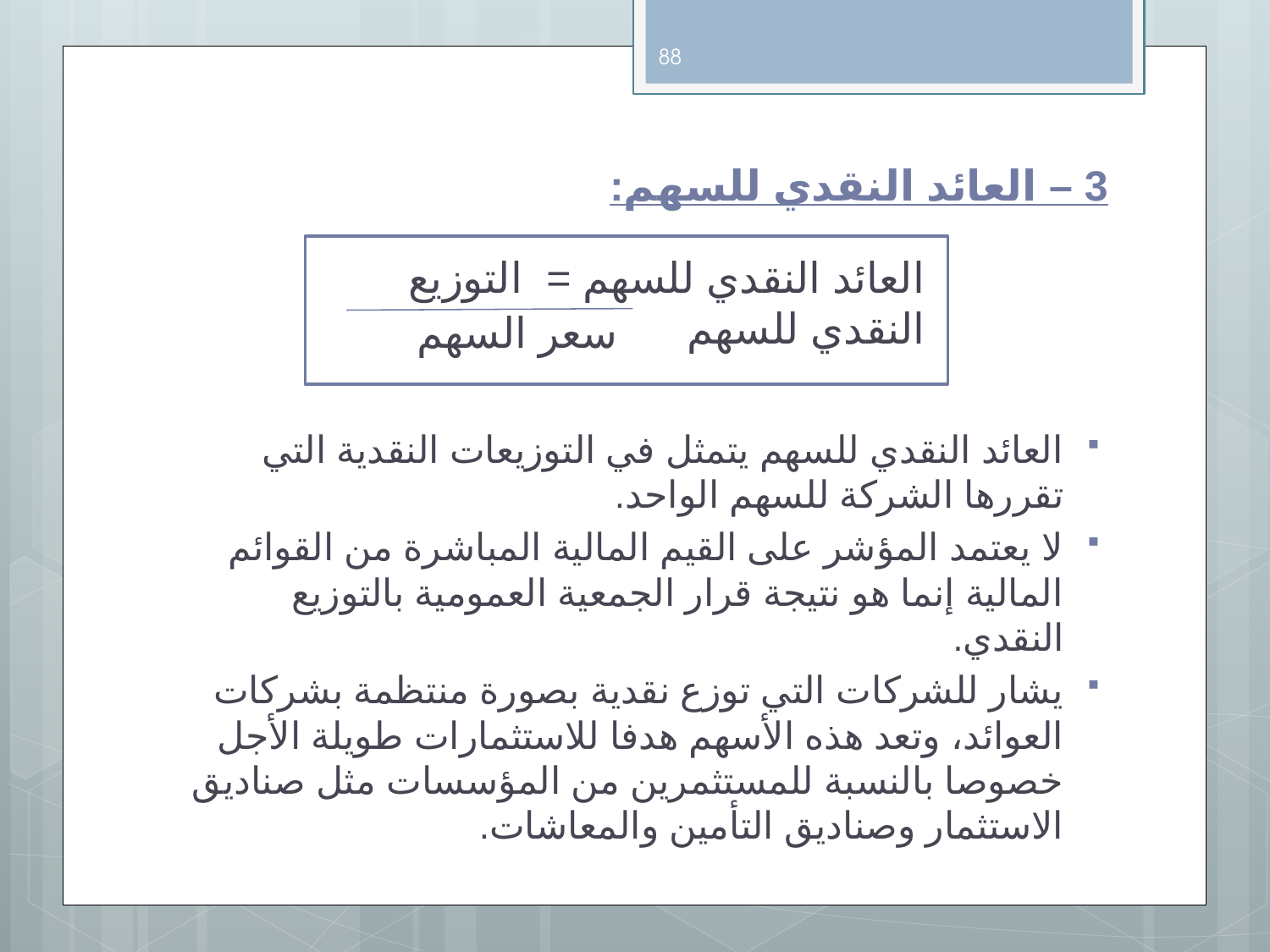

88
# 3 – العائد النقدي للسهم:

العائد النقدي للسهم =  التوزيع النقدي للسهم
سعر السهم
العائد النقدي للسهم يتمثل في التوزيعات النقدية التي تقررها الشركة للسهم الواحد.
لا يعتمد المؤشر على القيم المالية المباشرة من القوائم المالية إنما هو نتيجة قرار الجمعية العمومية بالتوزيع النقدي.
يشار للشركات التي توزع نقدية بصورة منتظمة بشركات العوائد، وتعد هذه الأسهم هدفا للاستثمارات طويلة الأجل خصوصا بالنسبة للمستثمرين من المؤسسات مثل صناديق الاستثمار وصناديق التأمين والمعاشات.